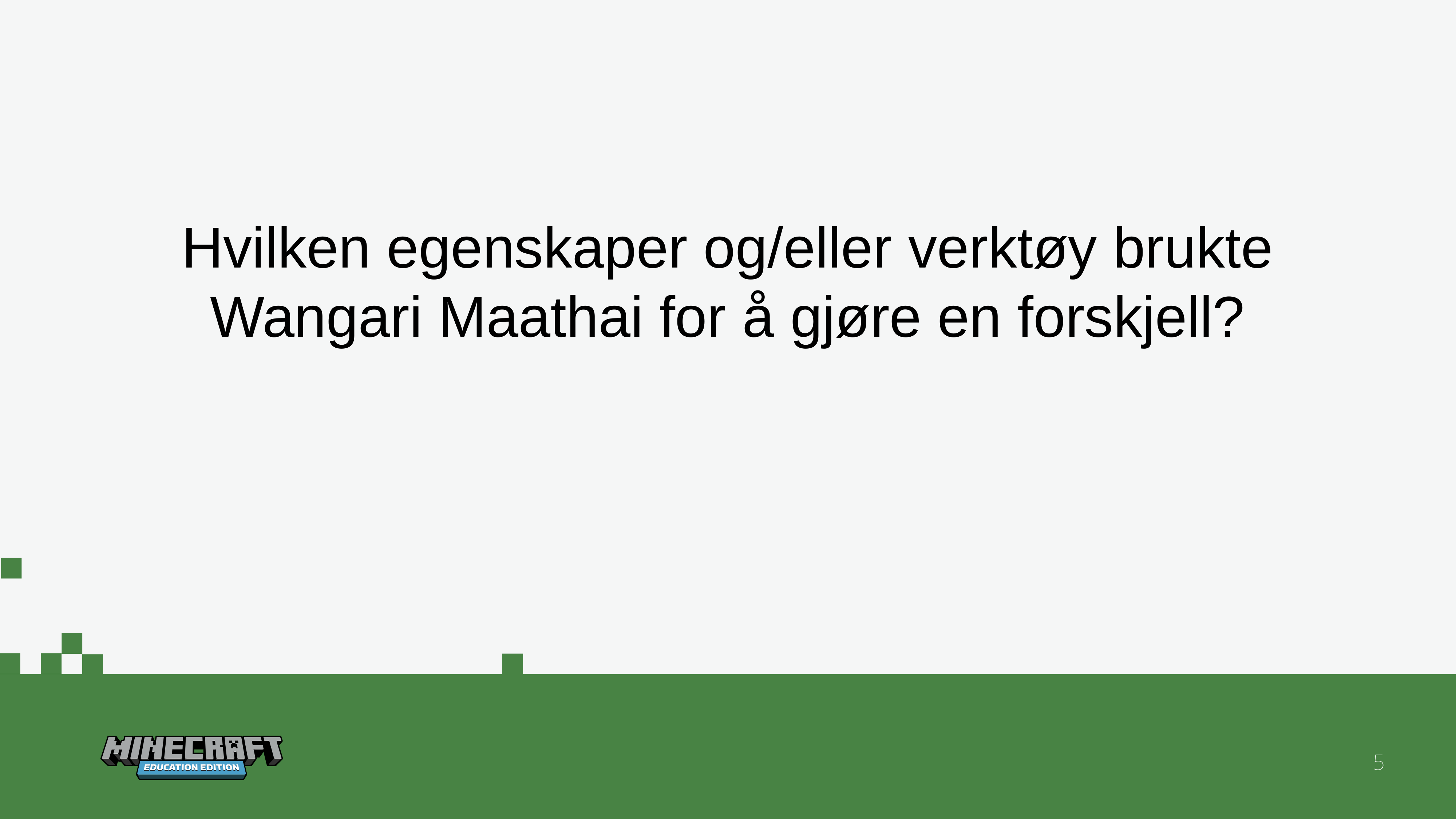

Hvilken egenskaper og/eller verktøy brukte Wangari Maathai for å gjøre en forskjell?
5